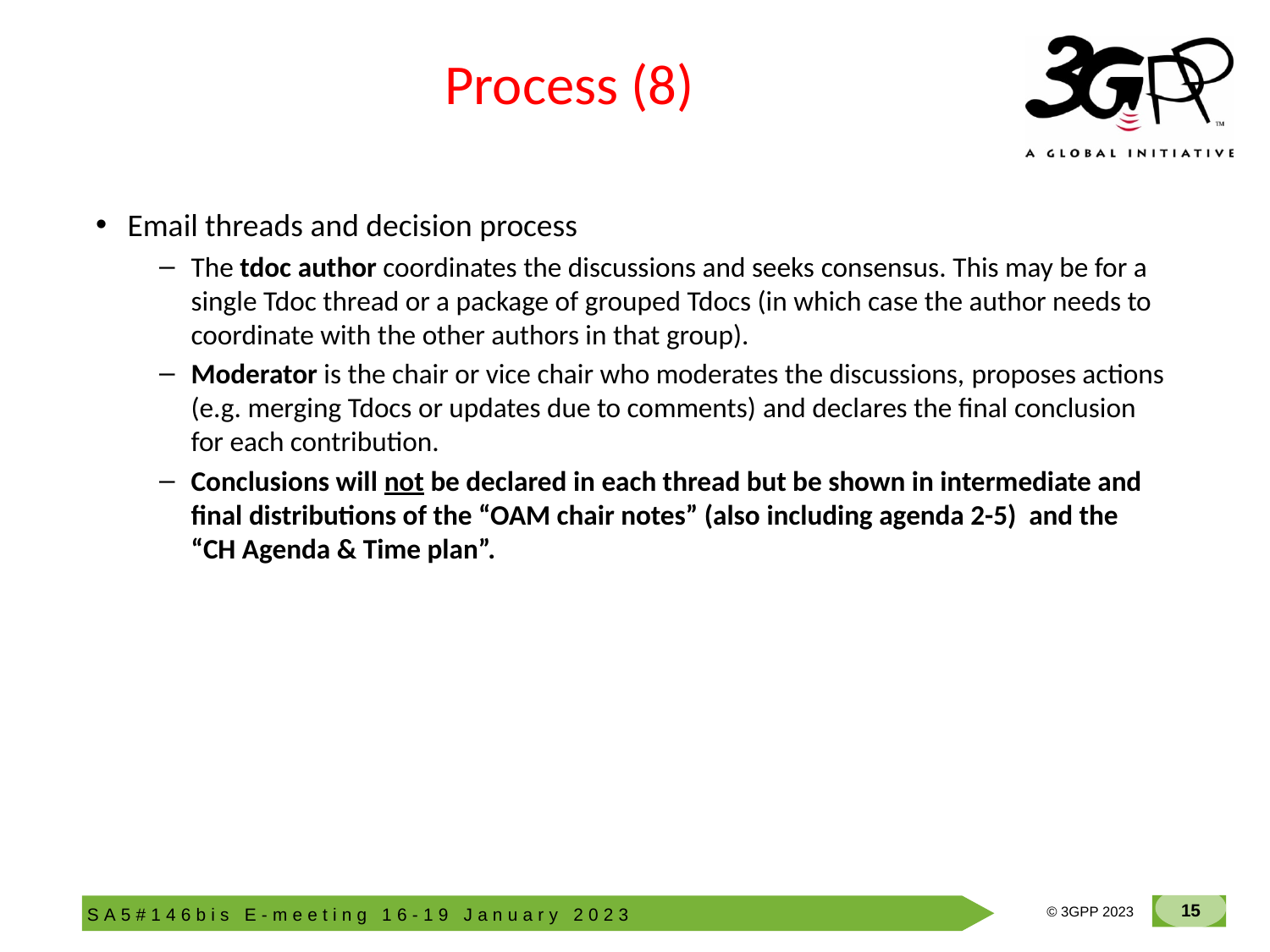

# Process (8)
Email threads and decision process
The tdoc author coordinates the discussions and seeks consensus. This may be for a single Tdoc thread or a package of grouped Tdocs (in which case the author needs to coordinate with the other authors in that group).
Moderator is the chair or vice chair who moderates the discussions, proposes actions (e.g. merging Tdocs or updates due to comments) and declares the final conclusion for each contribution.
Conclusions will not be declared in each thread but be shown in intermediate and final distributions of the “OAM chair notes” (also including agenda 2-5)  and the “CH Agenda & Time plan”.